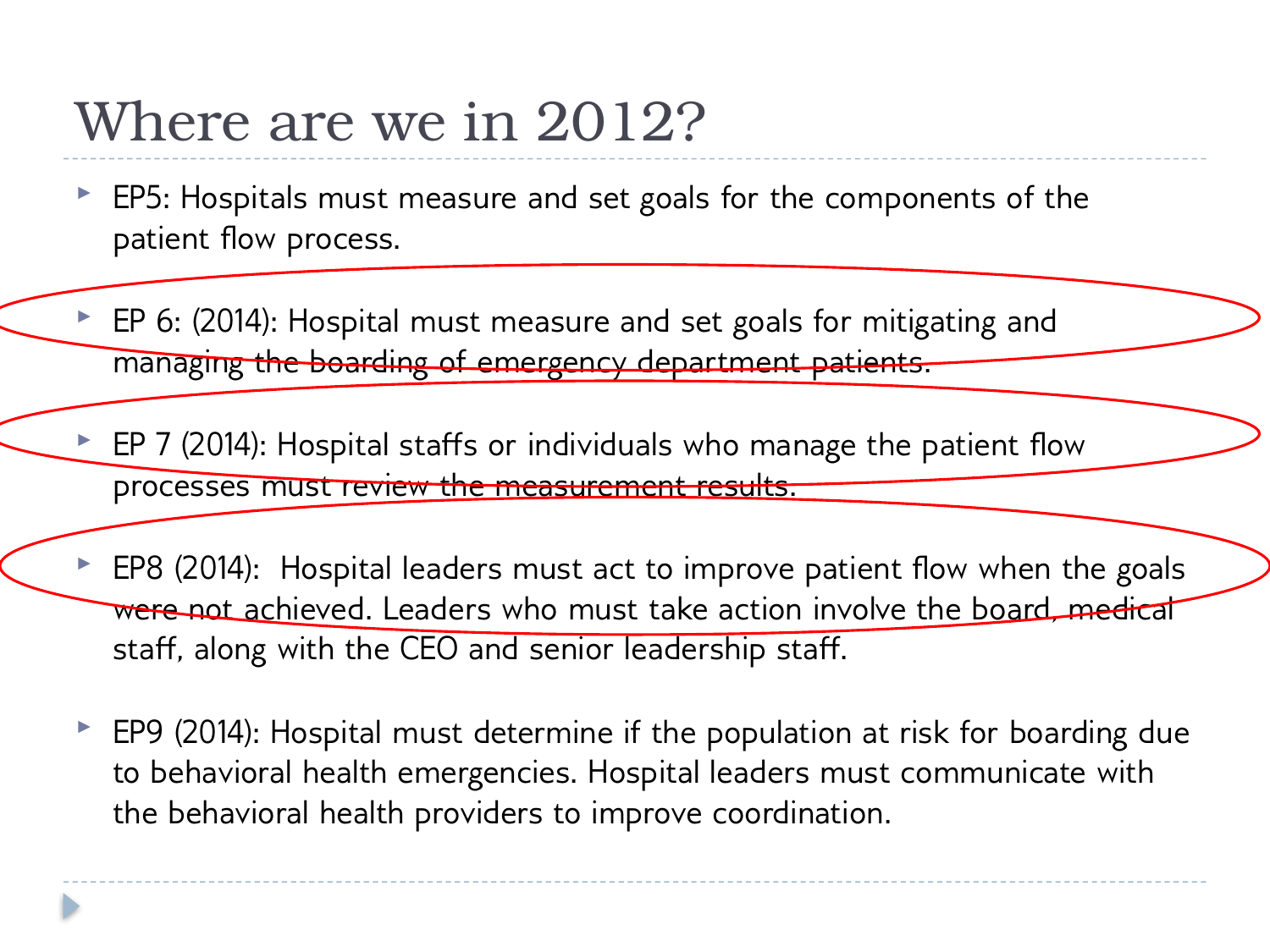

# Where are we in 2012?
EP5: Hospitals must measure and set goals for the components of the patient flow process.

EP 6: (2014): Hospital must measure and set goals for mitigating and managing the boarding of emergency department patients.

EP 7 (2014): Hospital staffs or individuals who manage the patient flow processes must review the measurement results.

EP8 (2014):  Hospital leaders must act to improve patient flow when the goals were not achieved. Leaders who must take action involve the board, medical staff, along with the CEO and senior leadership staff.

EP9 (2014): Hospital must determine if the population at risk for boarding due to behavioral health emergencies. Hospital leaders must communicate with the behavioral health providers to improve coordination.